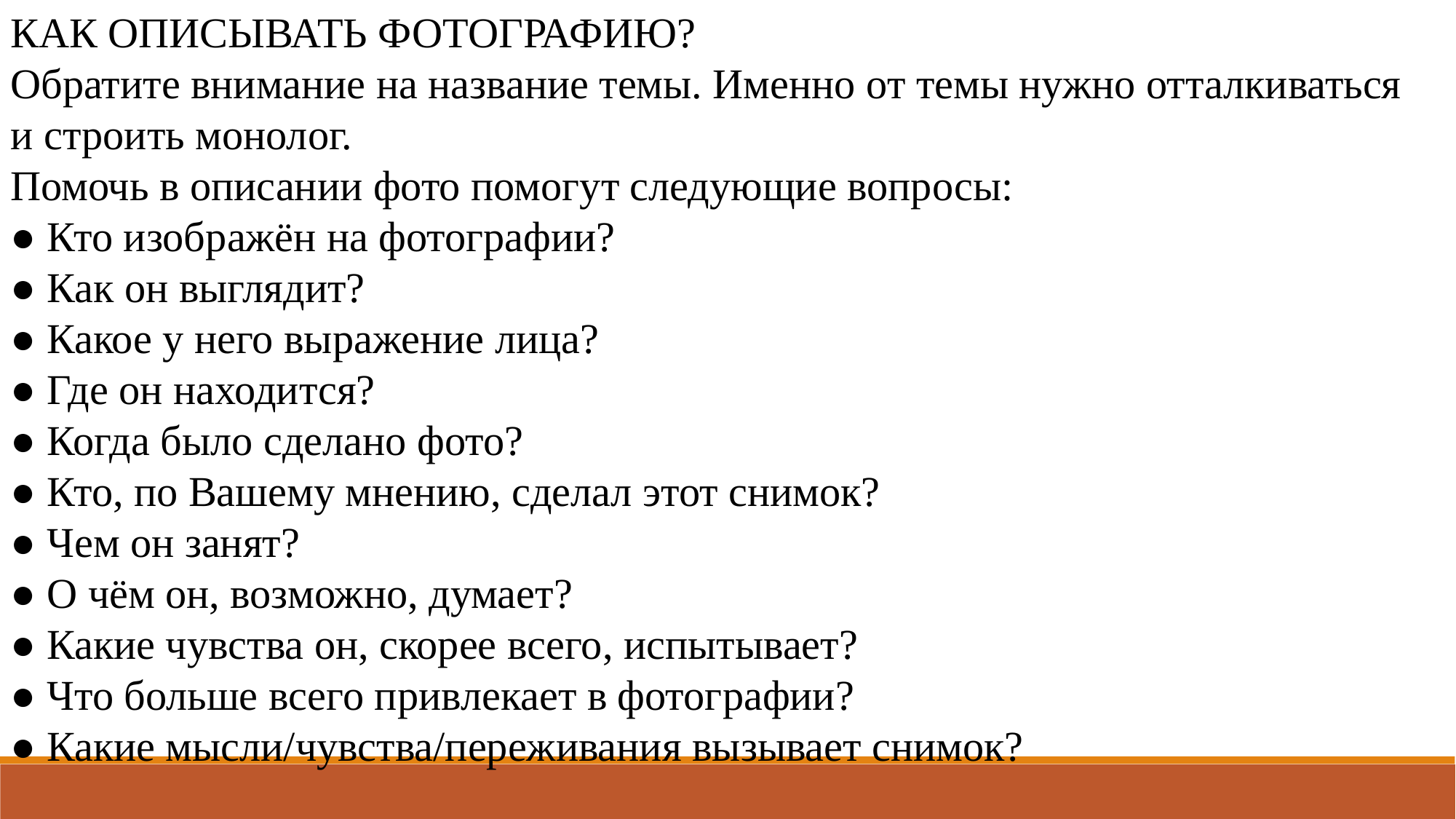

КАК ОПИСЫВАТЬ ФОТОГРАФИЮ? 
Обратите внимание на название темы. Именно от темы нужно отталкиваться и строить монолог. 
Помочь в описании фото помогут следующие вопросы: 
● Кто изображён на фотографии? 
● Как он выглядит? 
● Какое у него выражение лица? 
● Где он находится? 
● Когда было сделано фото? 
● Кто, по Вашему мнению, сделал этот снимок? 
● Чем он занят? 
● О чём он, возможно, думает? 
● Какие чувства он, скорее всего, испытывает? 
● Что больше всего привлекает в фотографии? 
● Какие мысли/чувства/переживания вызывает снимок?